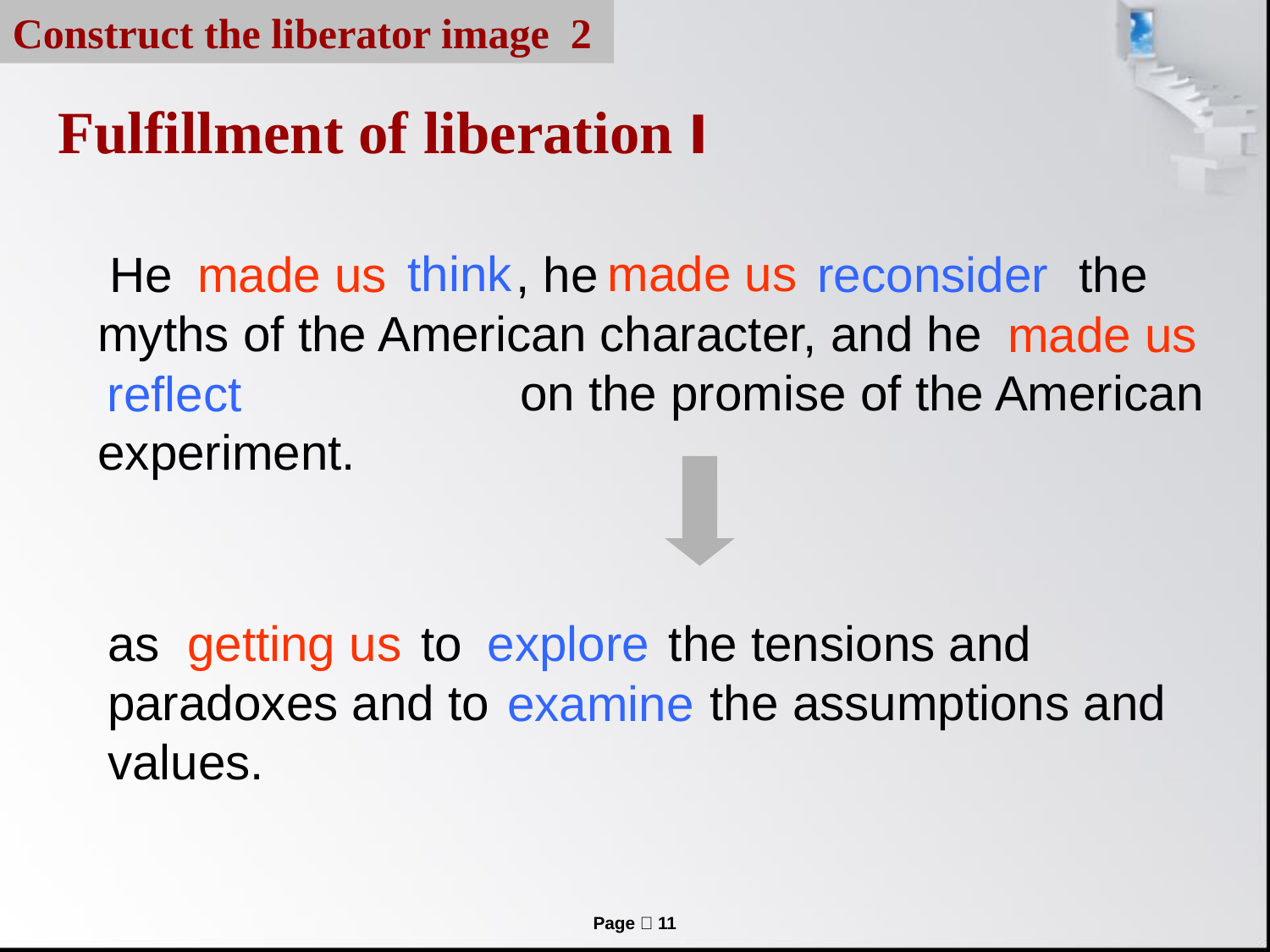

Construct the liberator image  2
# Fulfillment of liberation Ⅰ

think
made us
 He                         , he                                   the myths of the American character, and he                                        	   on the promise of the American experiment.

made us
reconsider
made us
reflect

as                   to               the tensions and paradoxes and to                the assumptions and values.

getting us
explore
examine